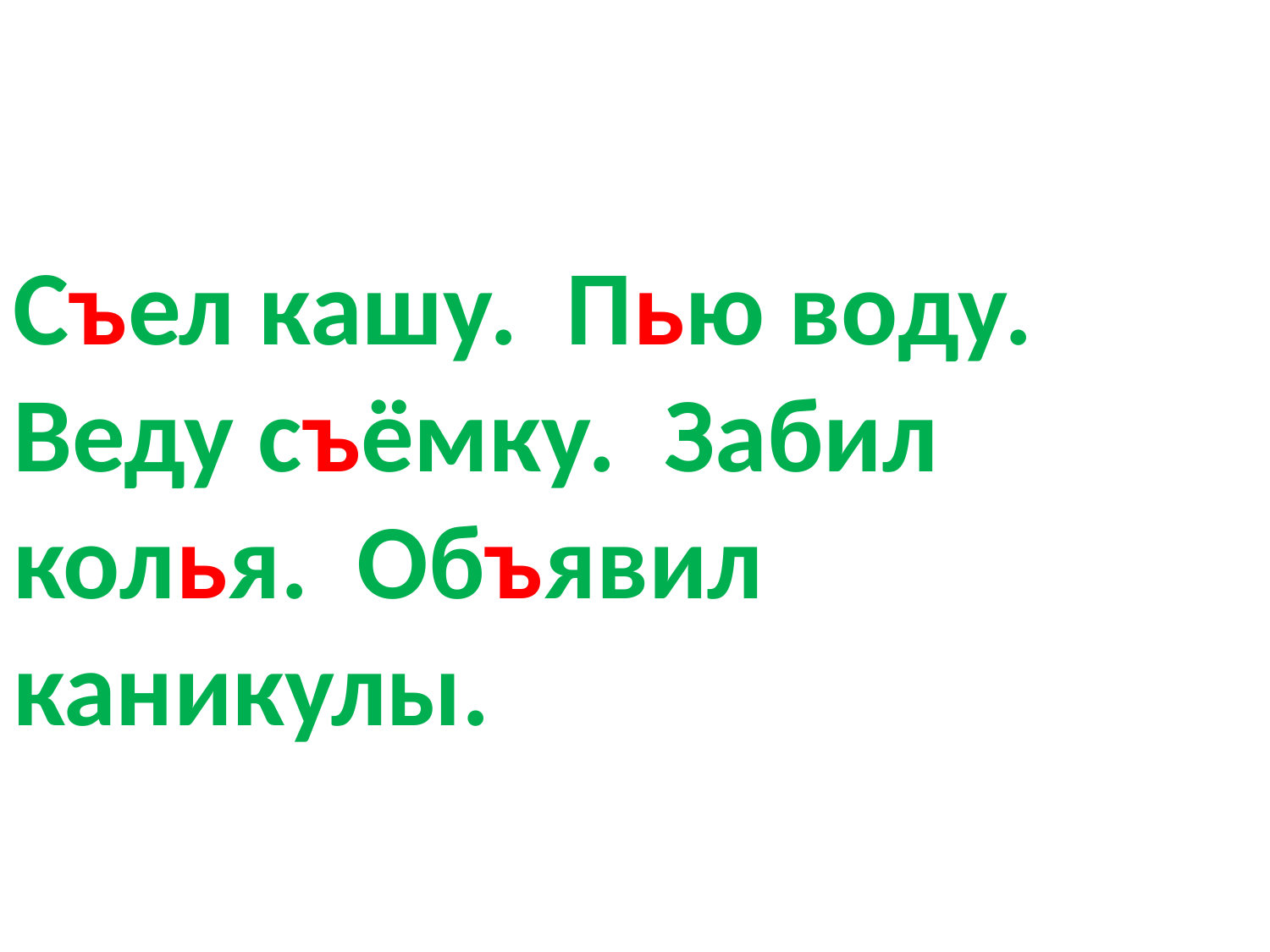

#

Съел кашу.  Пью воду.  Веду съёмку.  Забил колья.  Объявил каникулы.